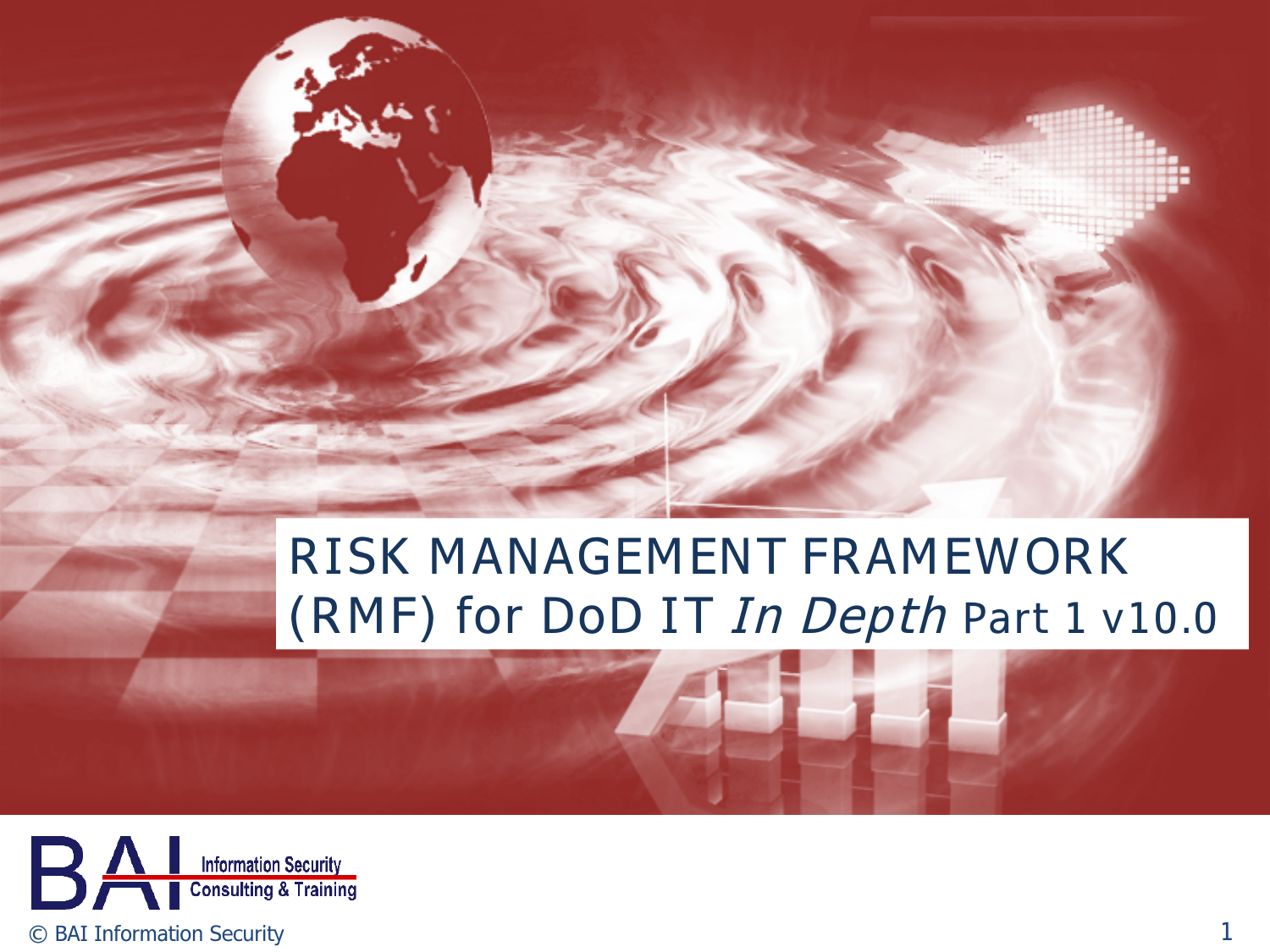

RISK MANAGEMENT FRAMEWORK
(RMF) for DoD IT In Depth Part 1 v10.0